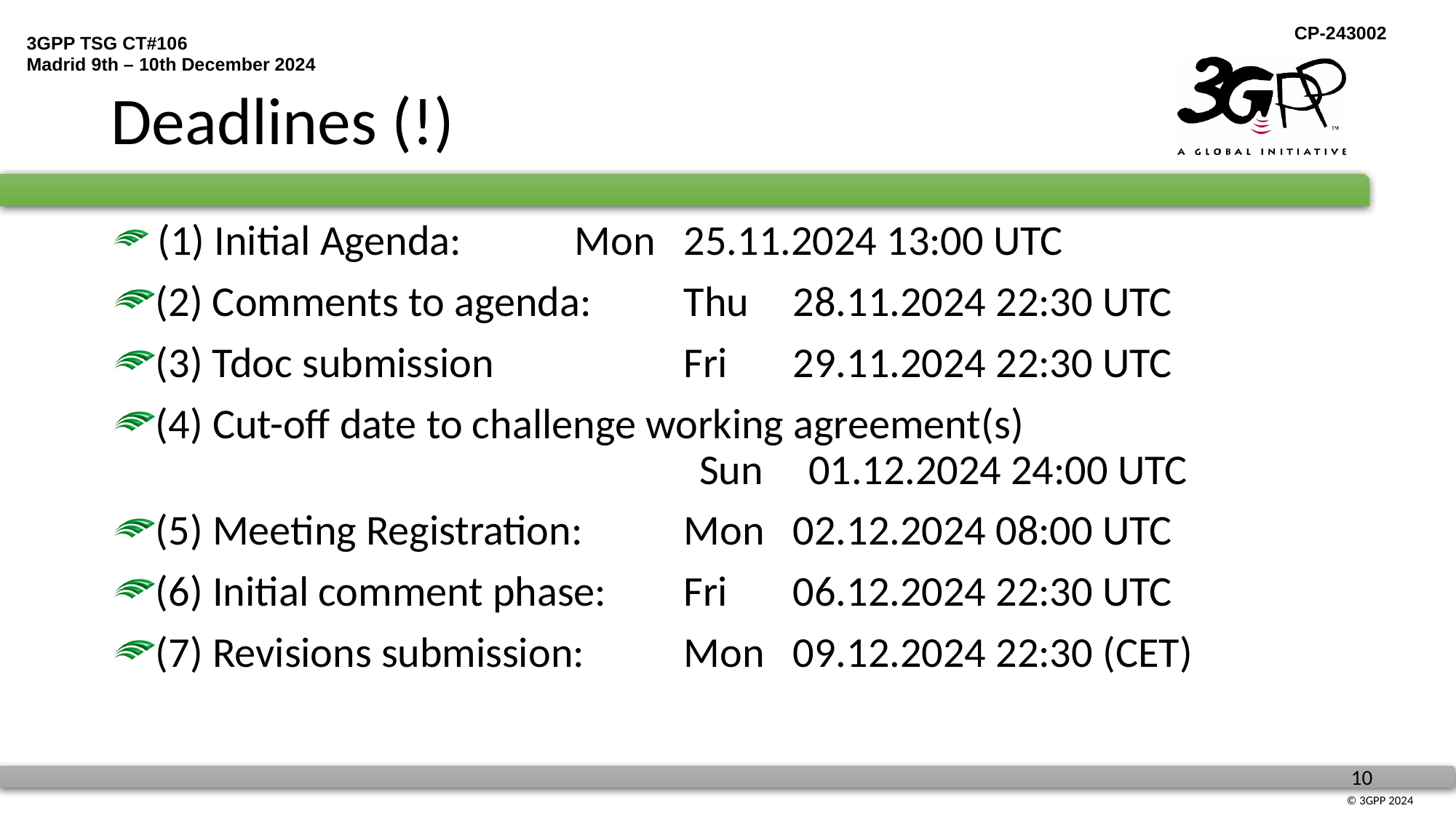

# Deadlines (!)
 (1) Initial Agenda:		Mon	25.11.2024 13:00 UTC
(2) Comments to agenda:	Thu 	28.11.2024 22:30 UTC
(3) Tdoc submission		Fri 	29.11.2024 22:30 UTC
(4) Cut-off date to challenge working agreement(s)
					Sun 	01.12.2024 24:00 UTC
(5) Meeting Registration:	Mon	02.12.2024 08:00 UTC
(6) Initial comment phase:	Fri 	06.12.2024 22:30 UTC
(7) Revisions submission: 	Mon	09.12.2024 22:30 (CET)